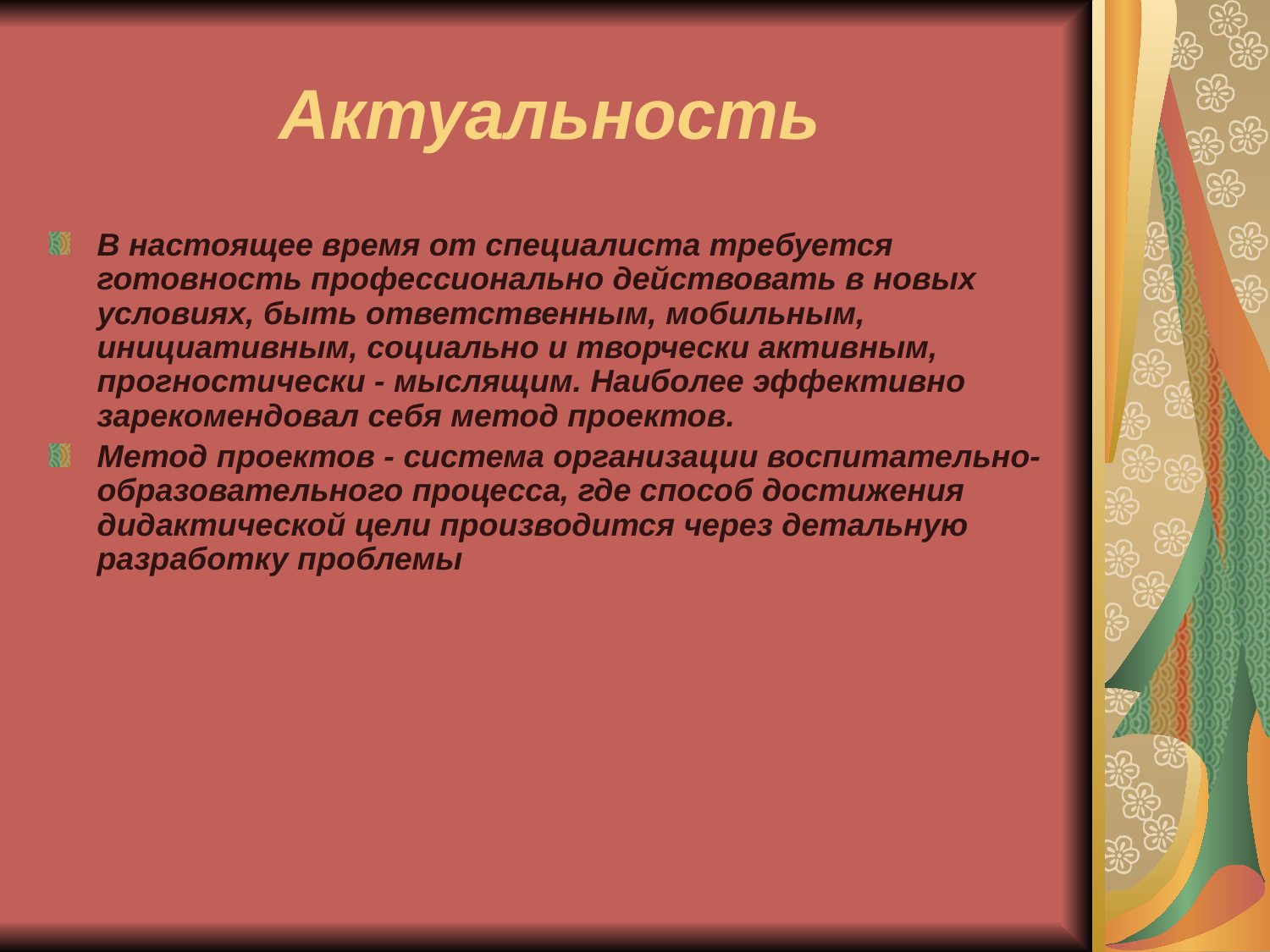

# Актуальность
В настоящее время от специалиста требуется готовность профессионально действовать в новых условиях, быть ответственным, мобильным, инициативным, социально и творчески активным, прогностически - мыслящим. Наиболее эффективно зарекомендовал себя метод проектов.
Метод проектов - система организации воспитательно-образовательного процесса, где способ достижения дидактической цели производится через детальную разработку проблемы